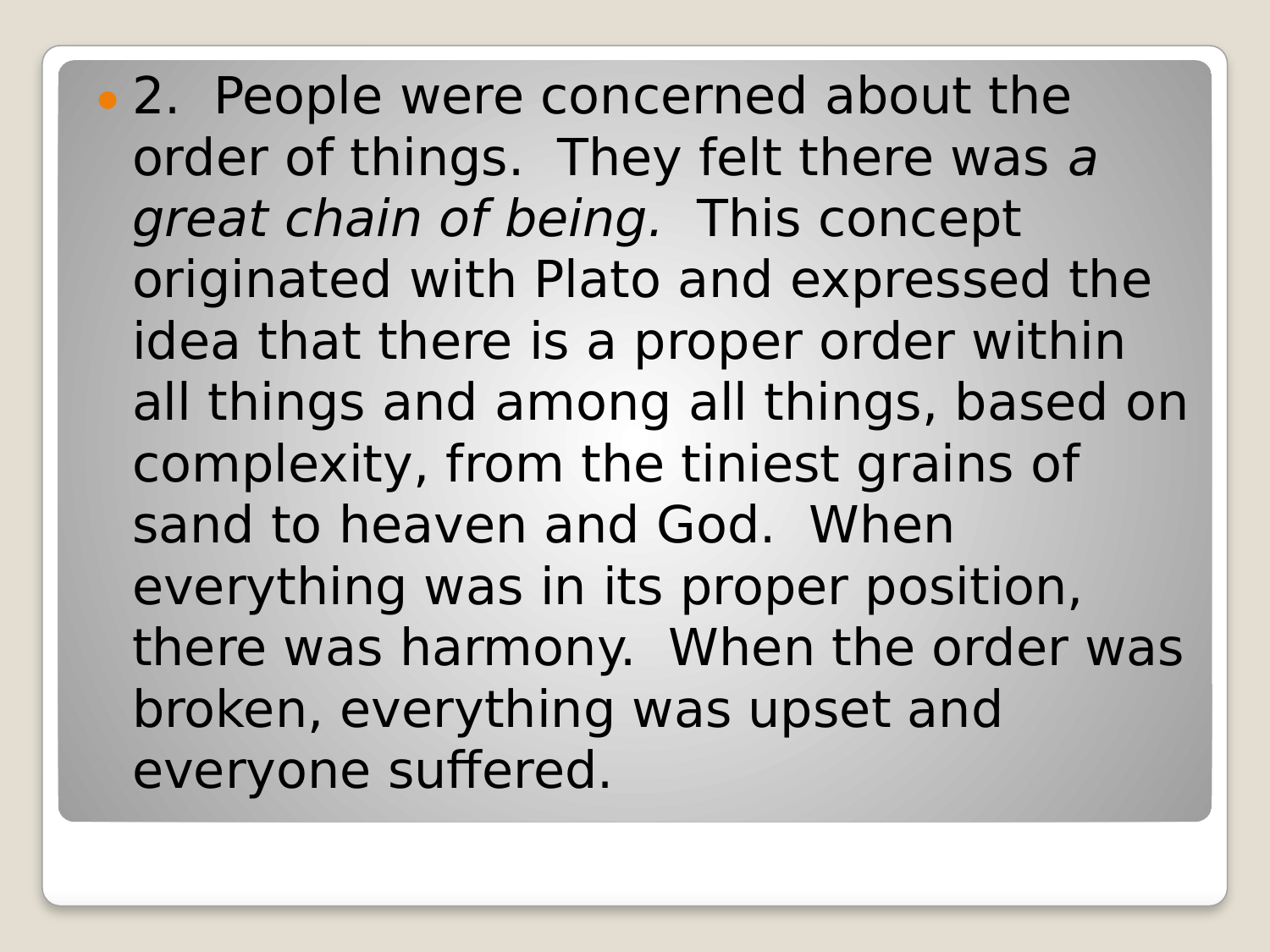

2.  People were concerned about the order of things.  They felt there was a great chain of being.  This concept originated with Plato and expressed the idea that there is a proper order within all things and among all things, based on complexity, from the tiniest grains of sand to heaven and God.  When everything was in its proper position, there was harmony.  When the order was broken, everything was upset and everyone suffered.
#